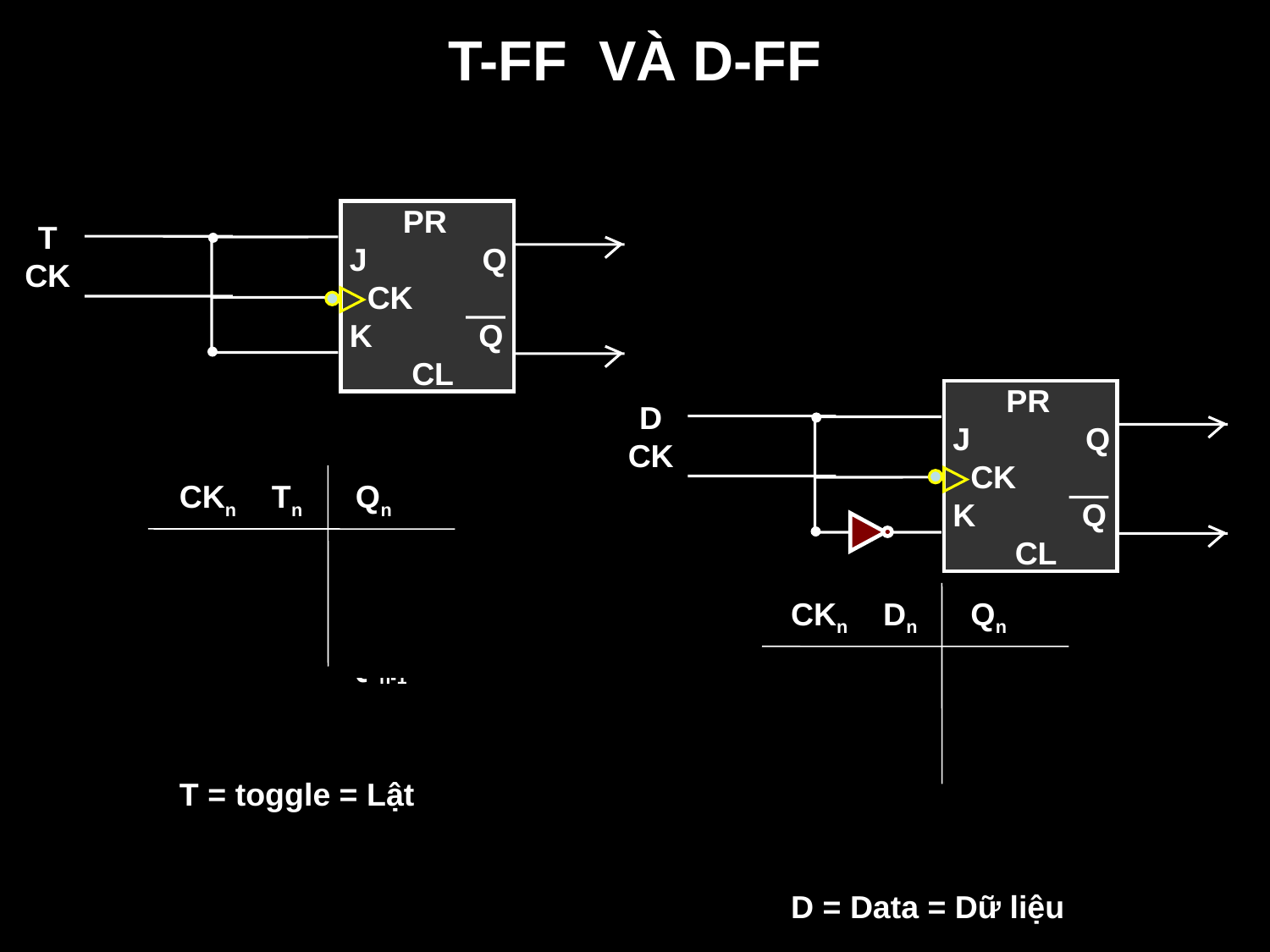

# T-FF  VÀ D-FF

       PR
 J             Q
   CK
 K            Q
        CL

T
CK

       PR
 J             Q
   CK
 K            Q
        CL

D
CK

CKn    Tn      Qn

  ↓       L      Qn-1

   ↓       H      Q’n-1

T = toggle = Lật

CKn    Dn      Qn

  ↓       L        L

   ↓       H        H

D = Data = Dữ liệu